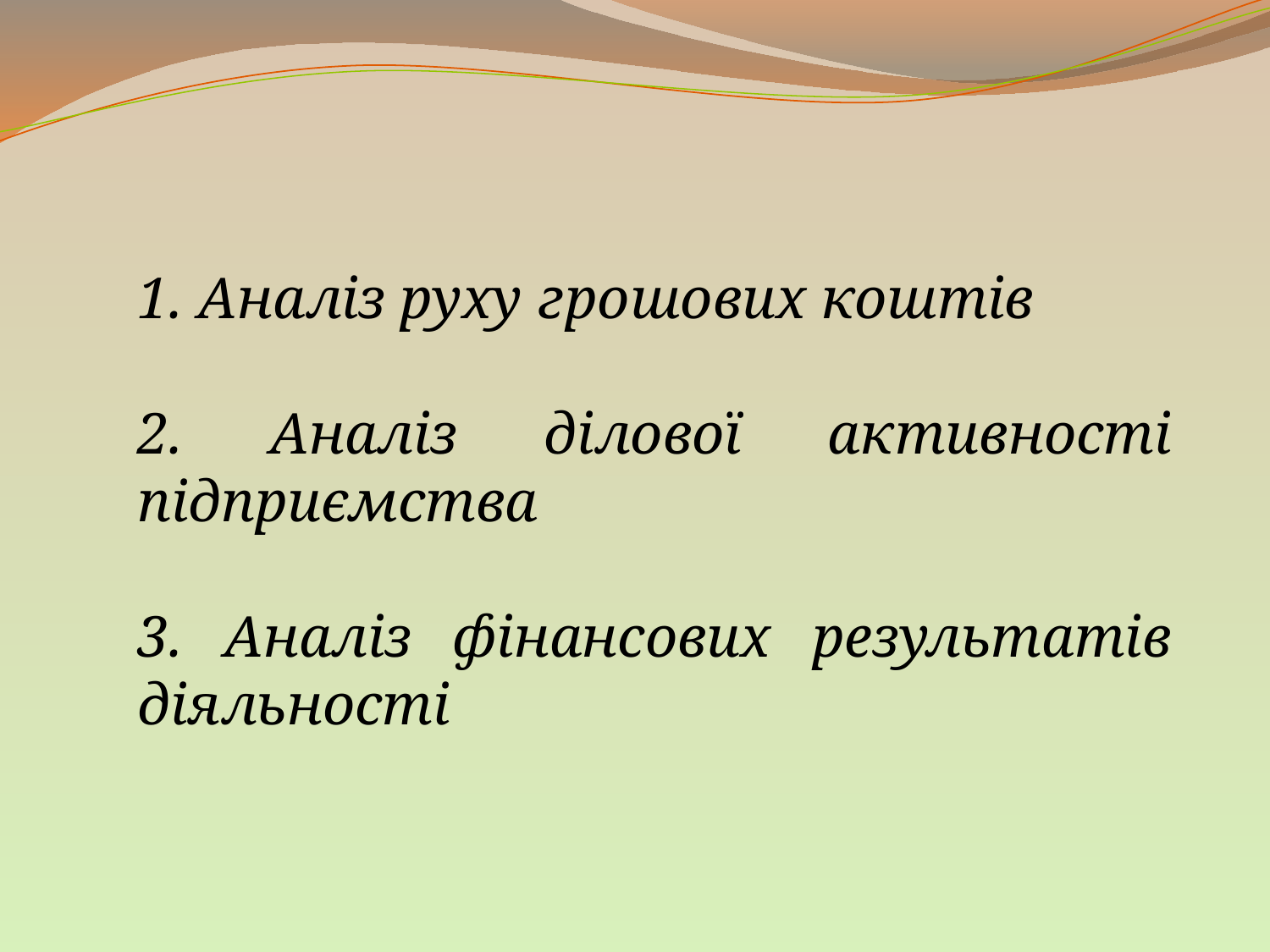

1. Аналіз руху грошових коштів

2. Аналіз ділової активності підприємства

3. Аналіз фінансових результатів діяльності